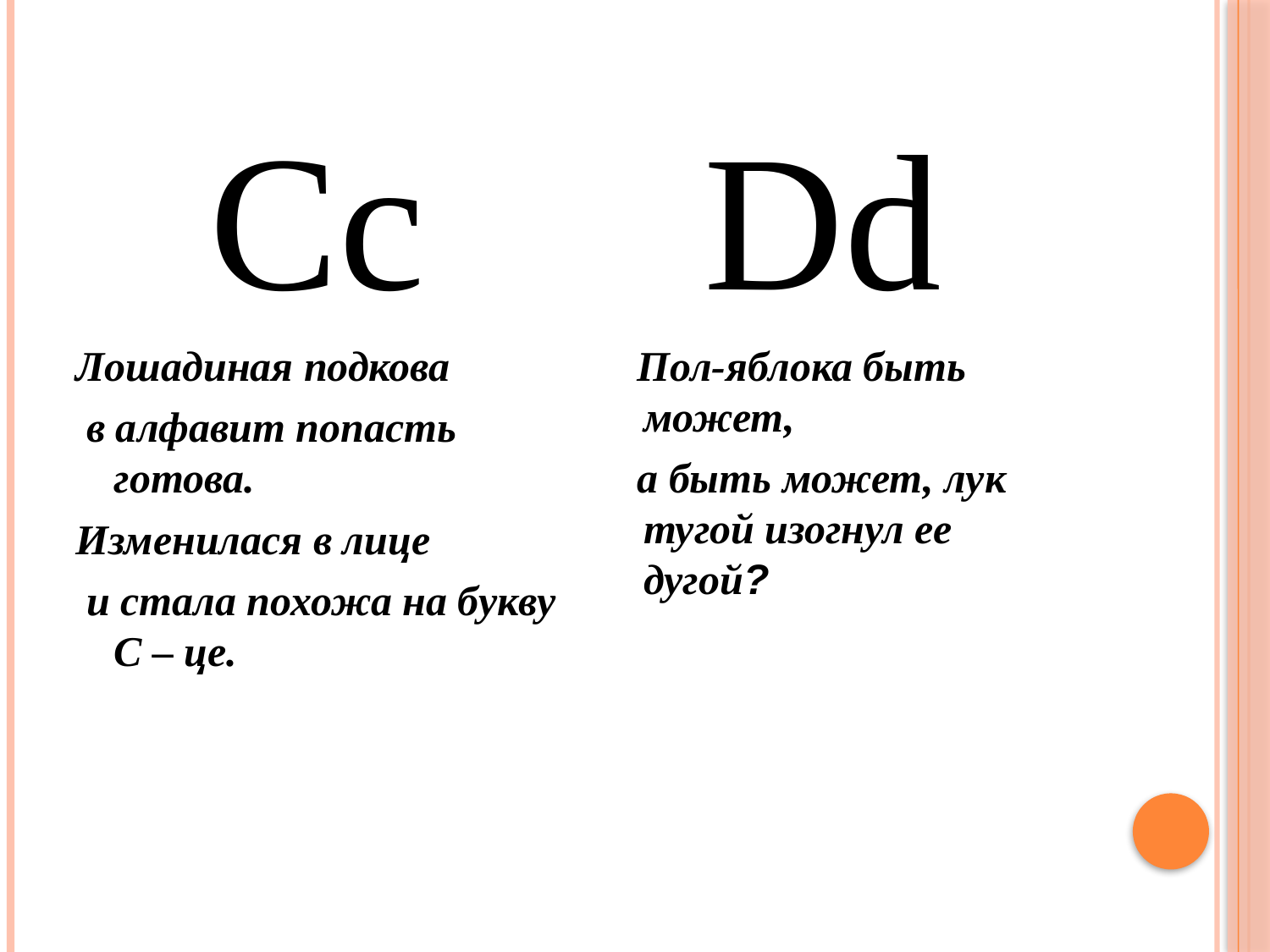

Cc
Лошадиная подкова
 в алфавит попасть готова.
Изменилася в лице
 и стала похожа на букву С – це.
Dd
   Пол-яблока быть может,
   а быть может, лук тугой изогнул ее дугой?